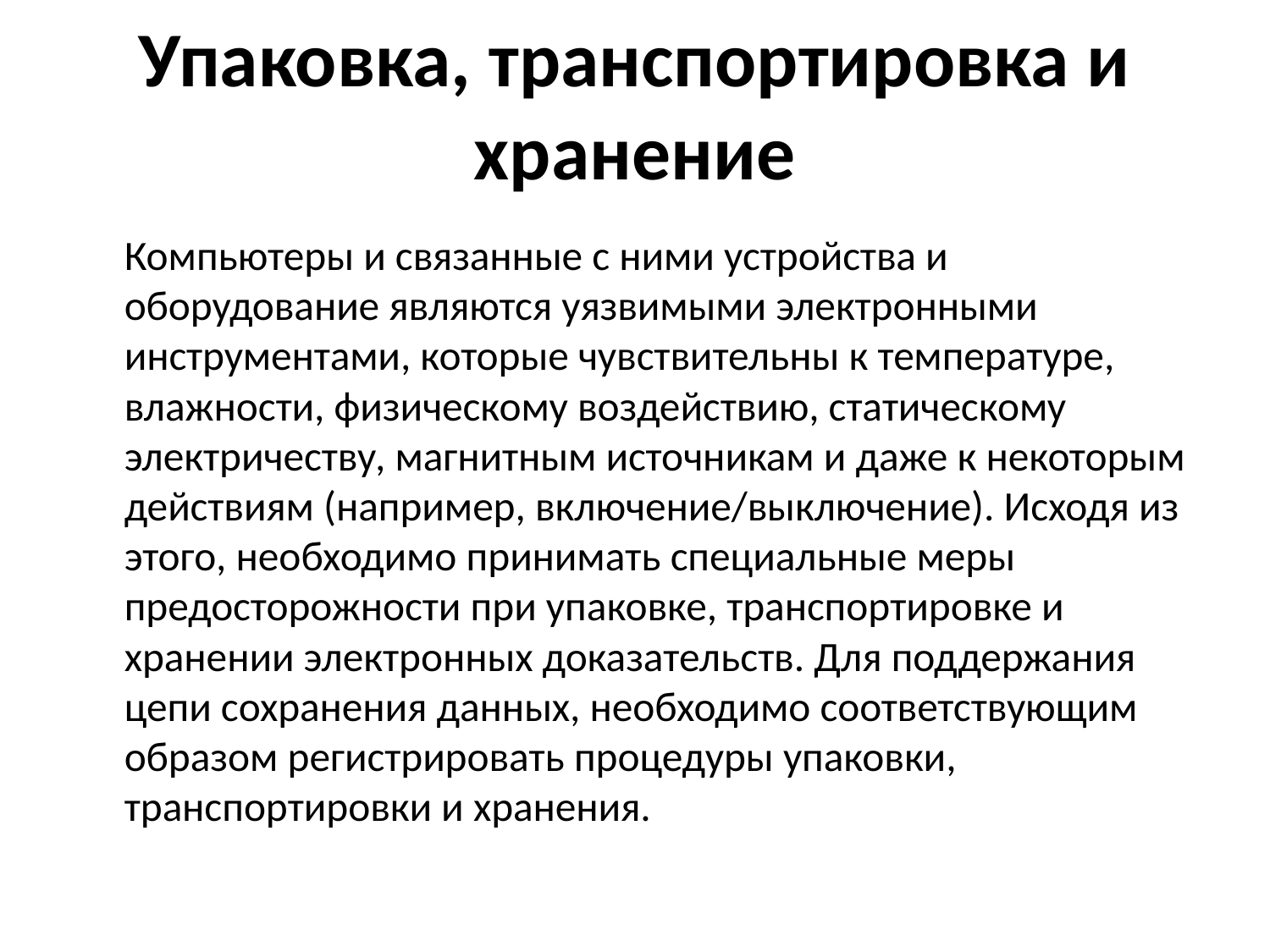

# Упаковка, транспортировка и хранение
Компьютеры и связанные с ними устройства и оборудование являются уязвимыми электронными инструментами, которые чувствительны к температуре, влажности, физическому воздействию, статическому электричеству, магнитным источникам и даже к некоторым действиям (например, включение/выключение). Исходя из этого, необходимо принимать специальные меры предосторожности при упаковке, транспортировке и хранении электронных доказательств. Для поддержания цепи сохранения данных, необходимо соответствующим образом регистрировать процедуры упаковки, транспортировки и хранения.